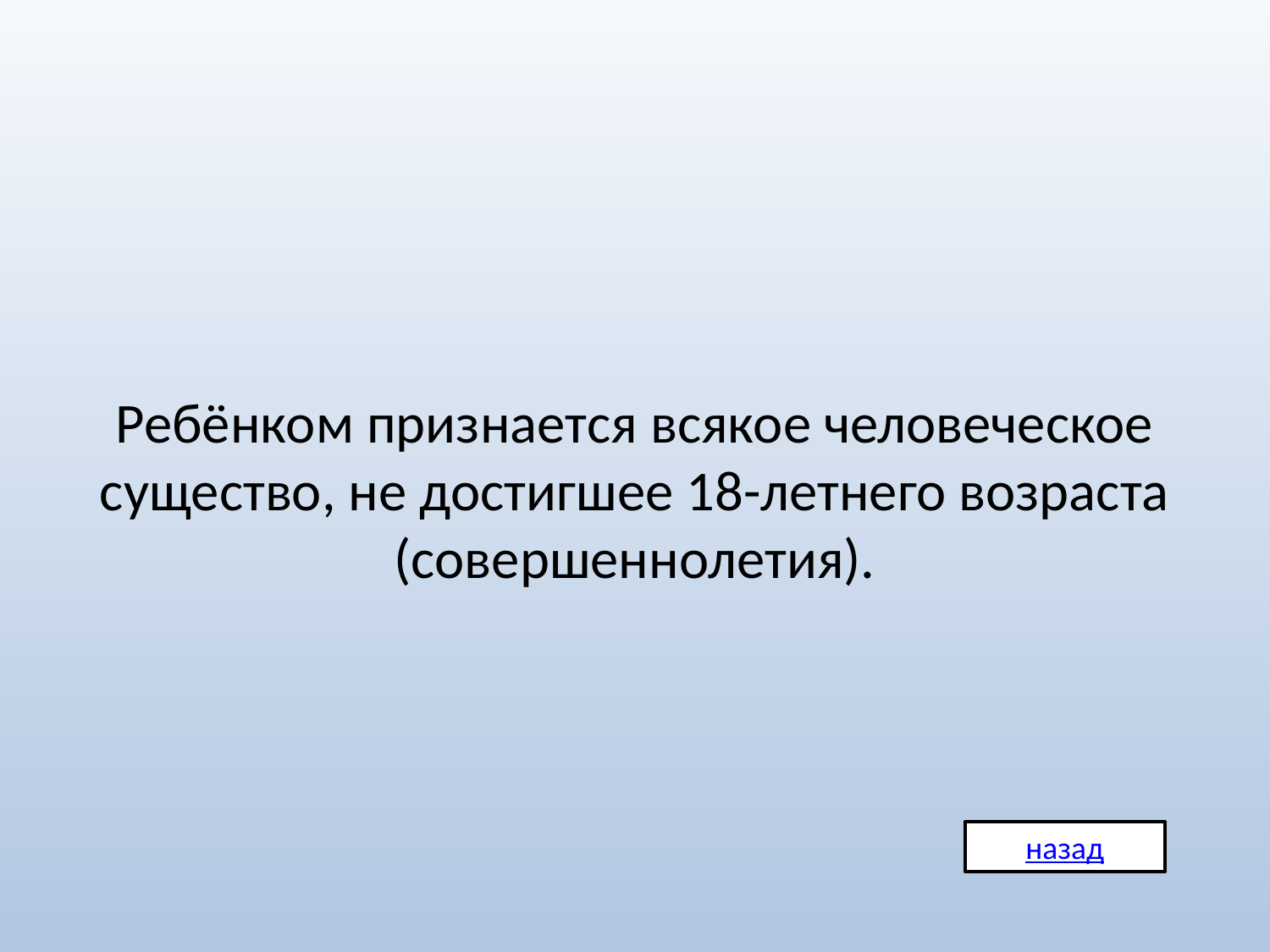

#

Ребёнком признается всякое человеческое существо, не достигшее 18-летнего возраста (совершеннолетия).
назад